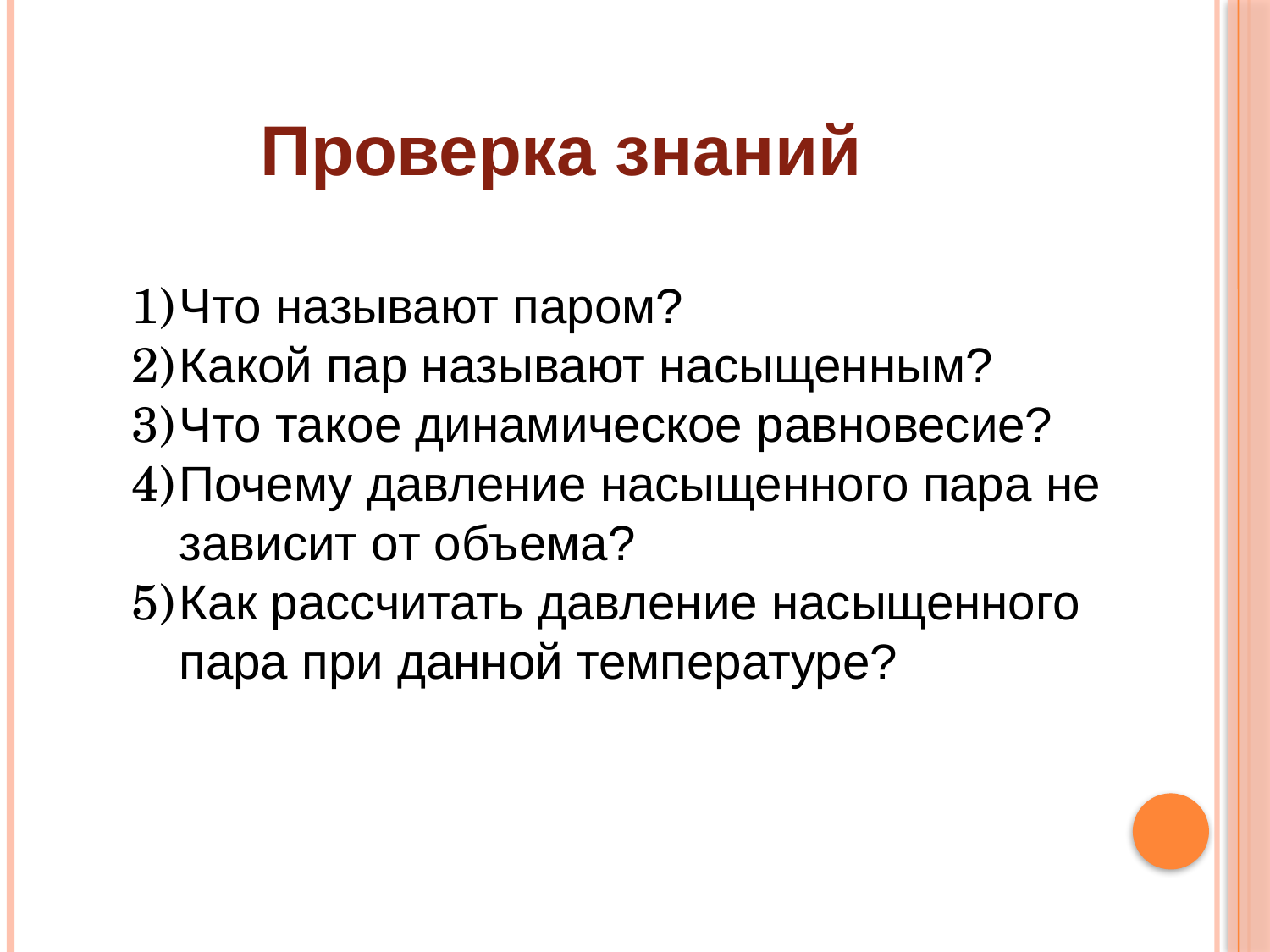

Проверка знаний
Что называют паром?
Какой пар называют насыщенным?
Что такое динамическое равновесие?
Почему давление насыщенного пара не зависит от объема?
Как рассчитать давление насыщенного пара при данной температуре?